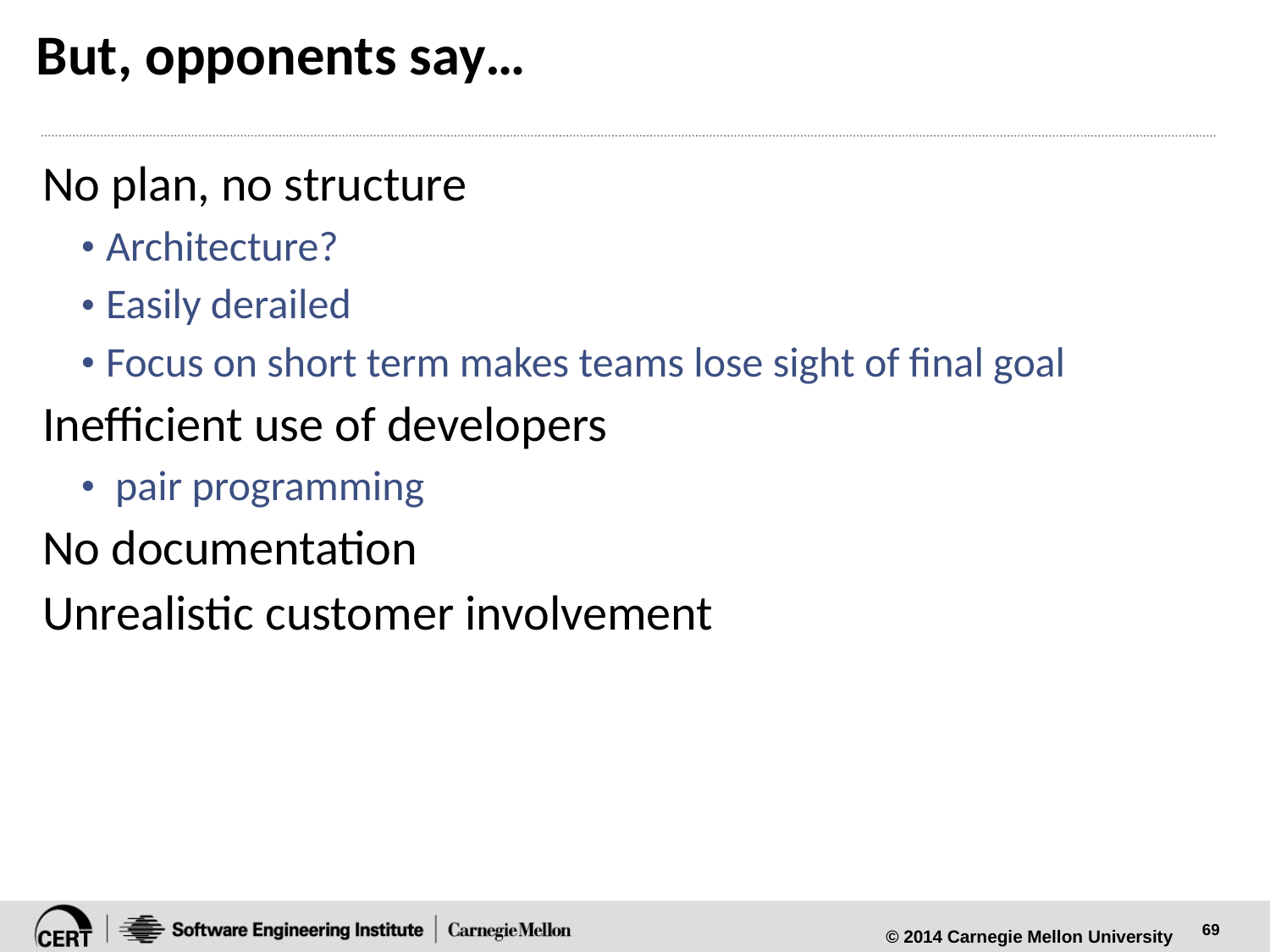

# But, opponents say…
No plan, no structure
Architecture?
Easily derailed
Focus on short term makes teams lose sight of final goal
Inefficient use of developers
 pair programming
No documentation
Unrealistic customer involvement